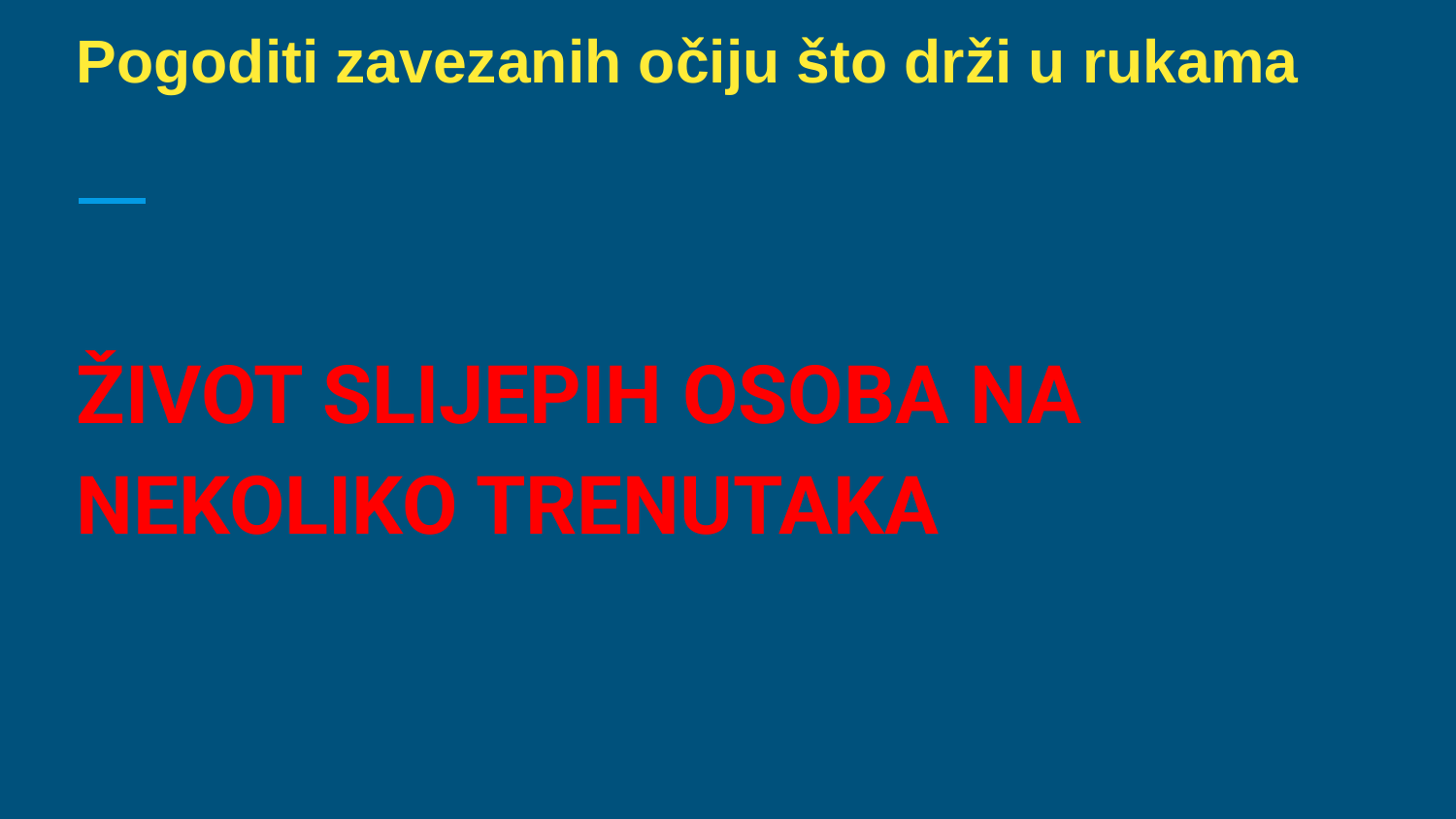

# Pogoditi zavezanih očiju što drži u rukama

ŽIVOT SLIJEPIH OSOBA NA NEKOLIKO TRENUTAKA